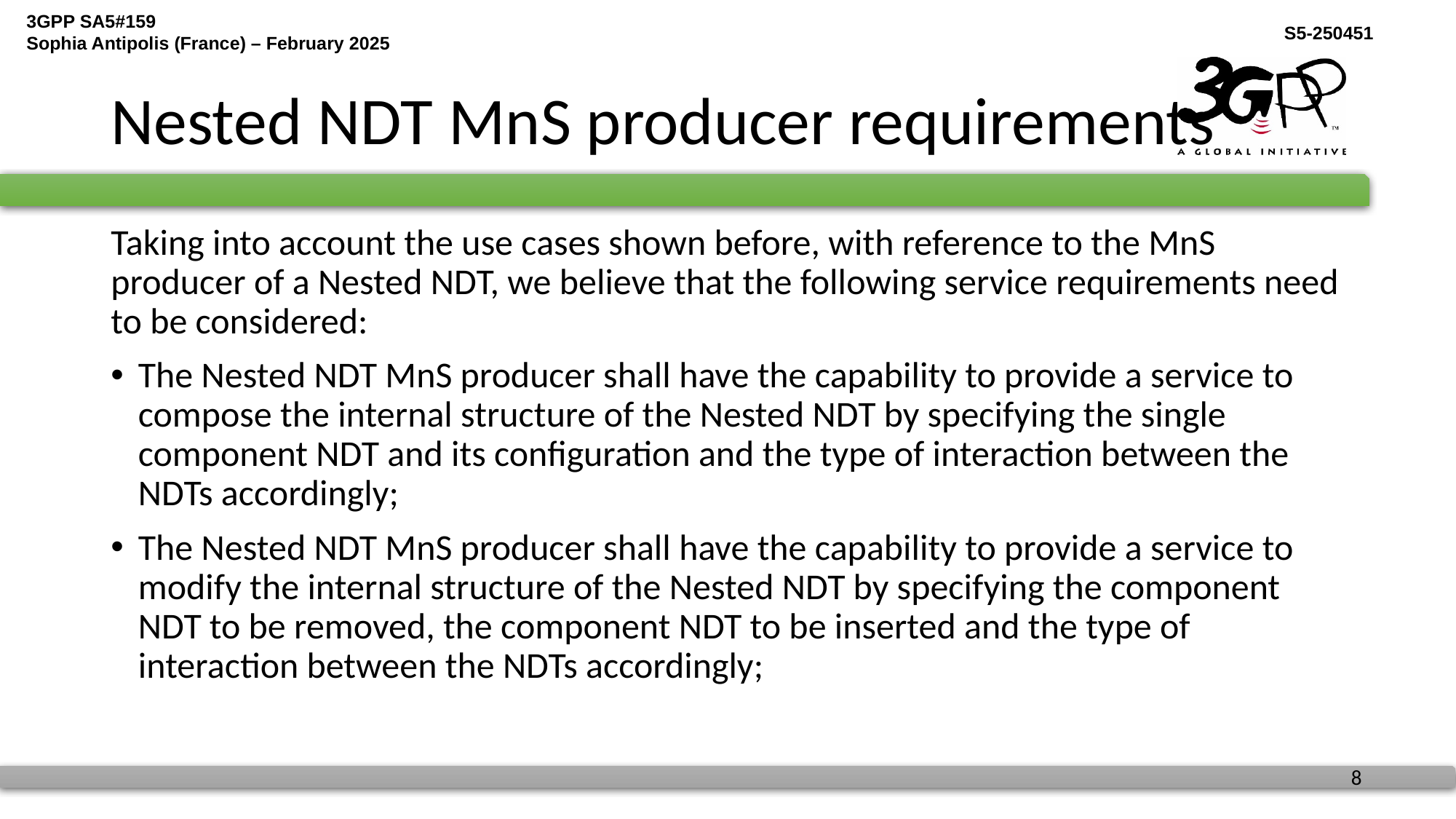

# Nested NDT MnS producer requirements
Taking into account the use cases shown before, with reference to the MnS producer of a Nested NDT, we believe that the following service requirements need to be considered:
The Nested NDT MnS producer shall have the capability to provide a service to compose the internal structure of the Nested NDT by specifying the single component NDT and its configuration and the type of interaction between the NDTs accordingly;
The Nested NDT MnS producer shall have the capability to provide a service to modify the internal structure of the Nested NDT by specifying the component NDT to be removed, the component NDT to be inserted and the type of interaction between the NDTs accordingly;